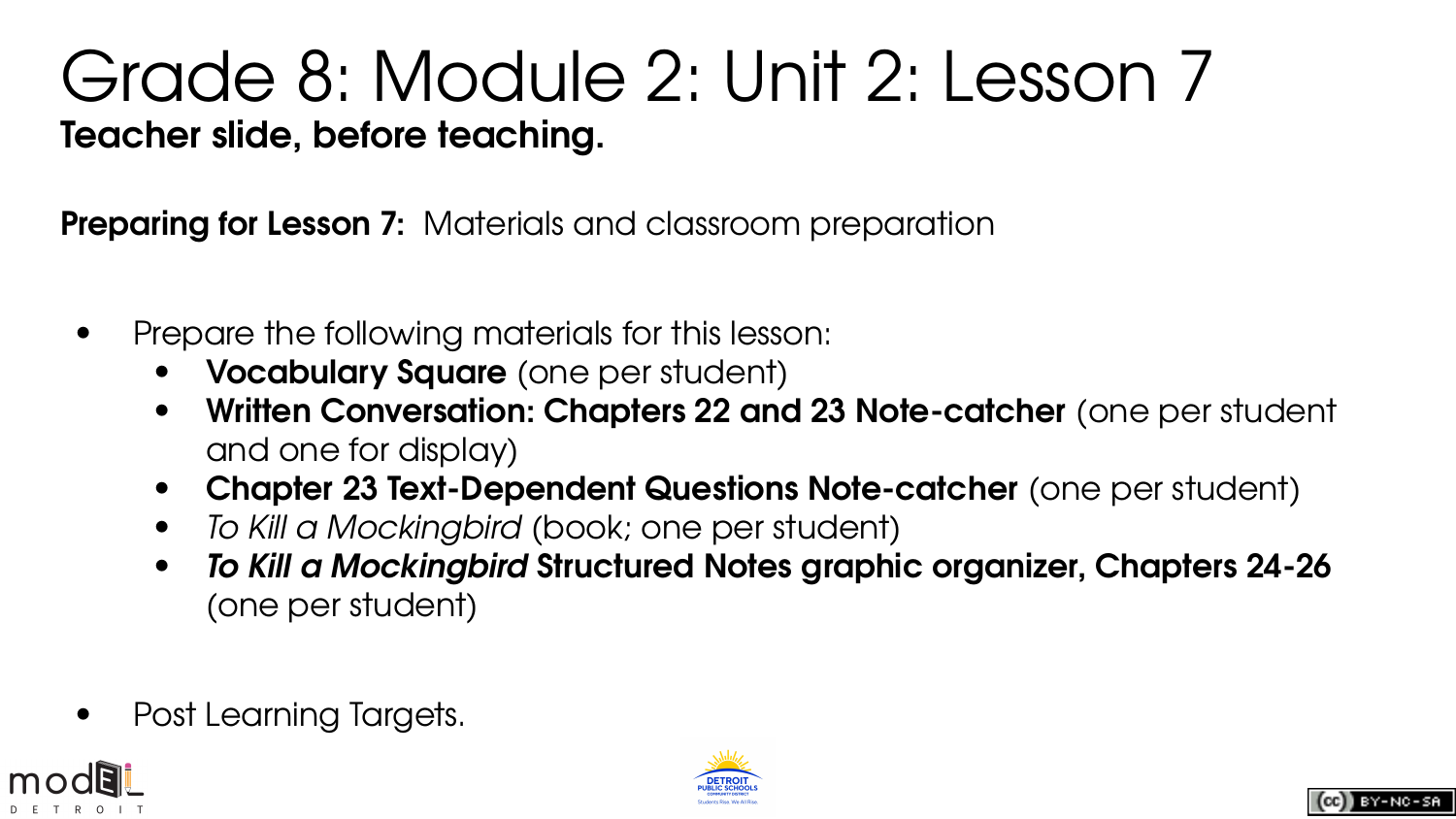

# Grade 8: Module 2: Unit 2: Lesson 7
Teacher slide, before teaching.
Preparing for Lesson 7:  Materials and classroom preparation

Prepare the following materials for this lesson:
Vocabulary Square (one per student)
Written Conversation: Chapters 22 and 23 Note-catcher (one per student and one for display)
Chapter 23 Text-Dependent Questions Note-catcher (one per student)
To Kill a Mockingbird (book; one per student)
To Kill a Mockingbird Structured Notes graphic organizer, Chapters 24-26 (one per student)

Post Learning Targets.